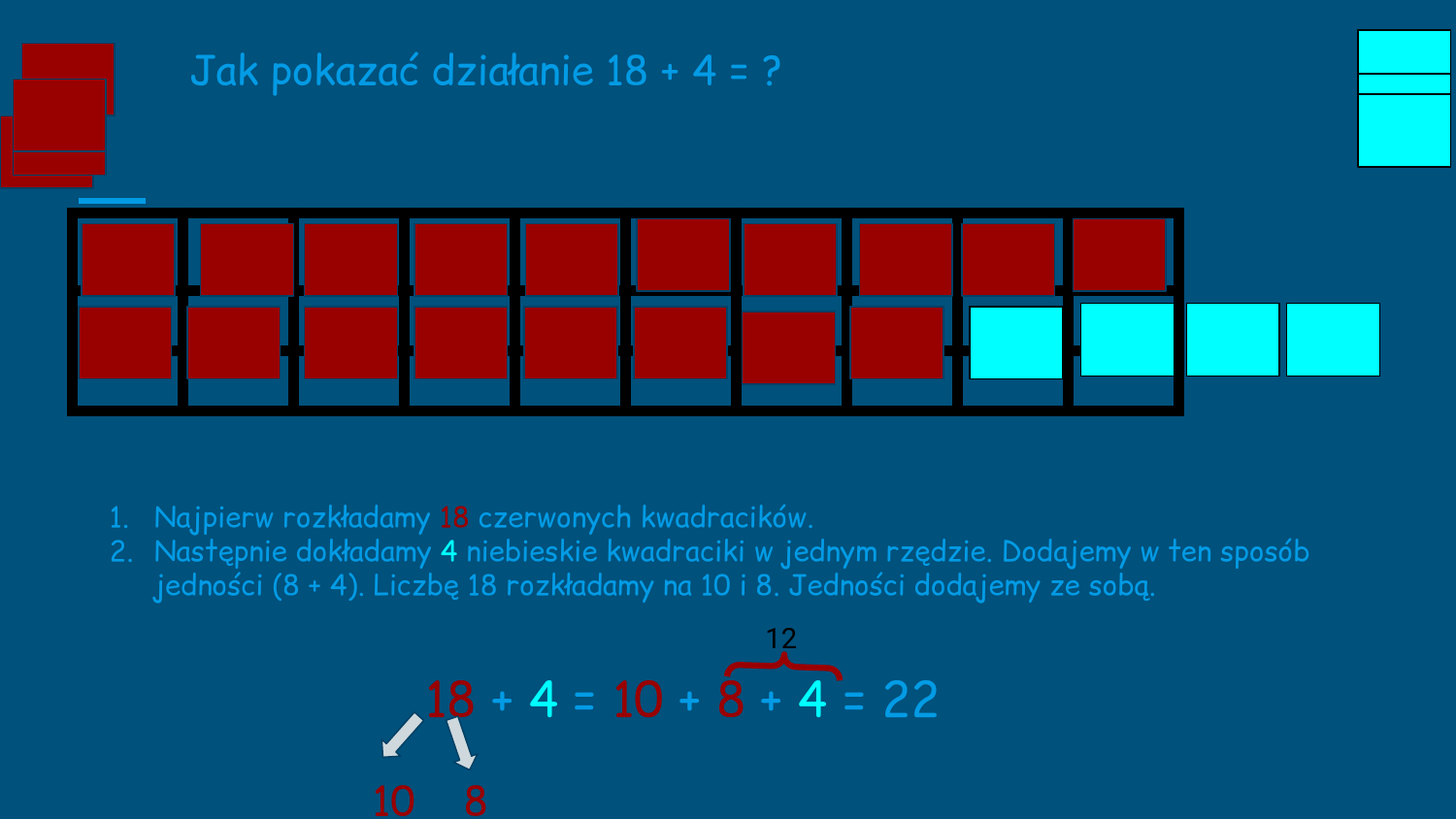

Jak pokazać działanie 18 + 4 = ?

|  |  |  |  |  |  |  |  |  |  |
| --- | --- | --- | --- | --- | --- | --- | --- | --- | --- |
|  |  |  |  |  |  |  |  |  |  |
|  |  |  |  |  |  |  |  |  |  |

Najpierw rozkładamy 18 czerwonych kwadracików.
Następnie dokładamy 4 niebieskie kwadraciki w jednym rzędzie. Dodajemy w ten sposób  jedności (8 + 4). Liczbę 18 rozkładamy na 10 i 8. Jedności dodajemy ze sobą.

                                18 + 4 = 10 + 8 + 4 = 22

                        10    8
12